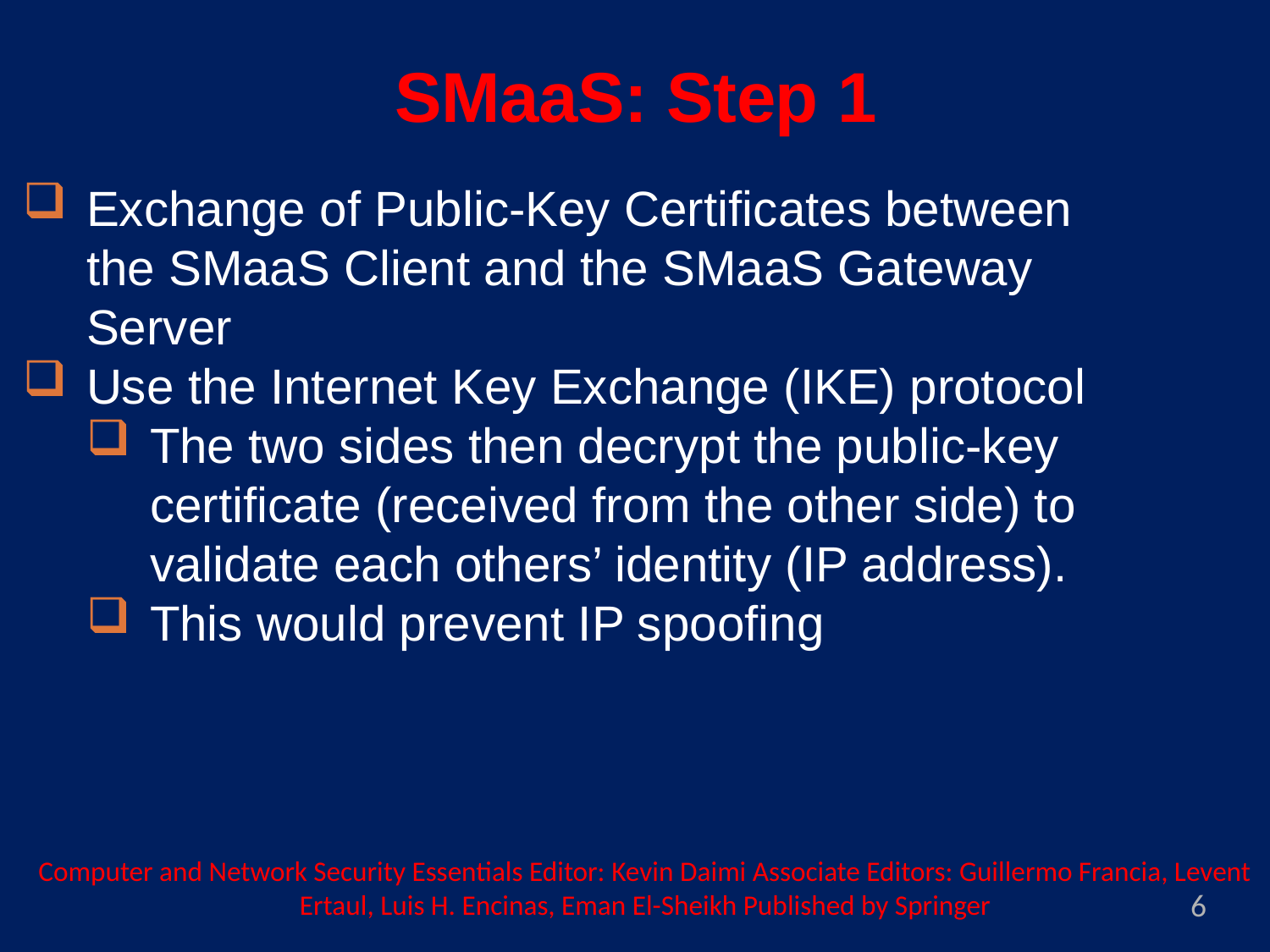

SMaaS: Step 1
Exchange of Public-Key Certificates between the SMaaS Client and the SMaaS Gateway Server
Use the Internet Key Exchange (IKE) protocol
The two sides then decrypt the public-key certificate (received from the other side) to validate each others’ identity (IP address).
This would prevent IP spoofing
Computer and Network Security Essentials Editor: Kevin Daimi Associate Editors: Guillermo Francia, Levent Ertaul, Luis H. Encinas, Eman El-Sheikh Published by Springer
6